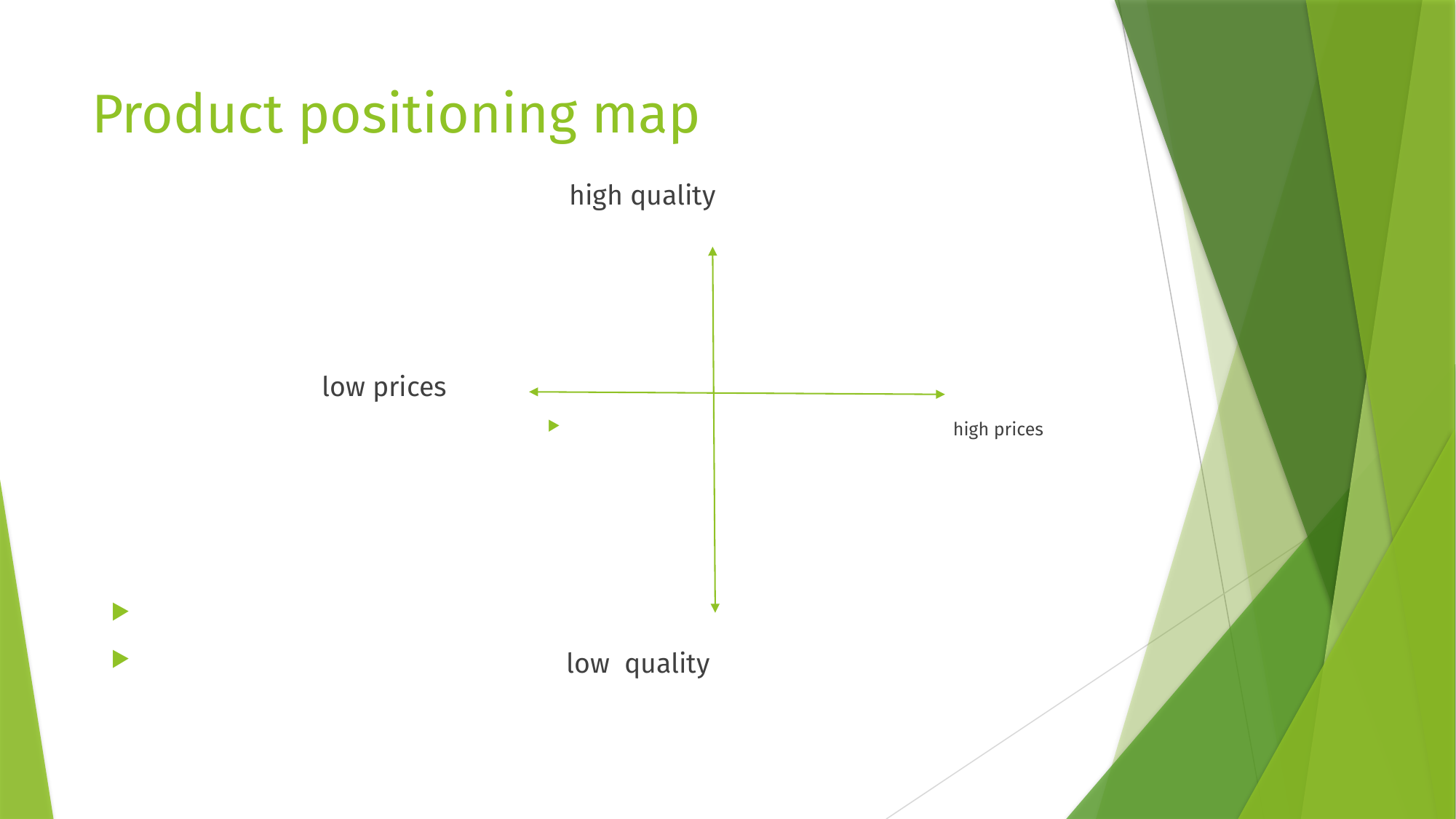

# Product positioning map
                                                               high quality

                             low prices
                                                                             high prices

                                                         low  quality